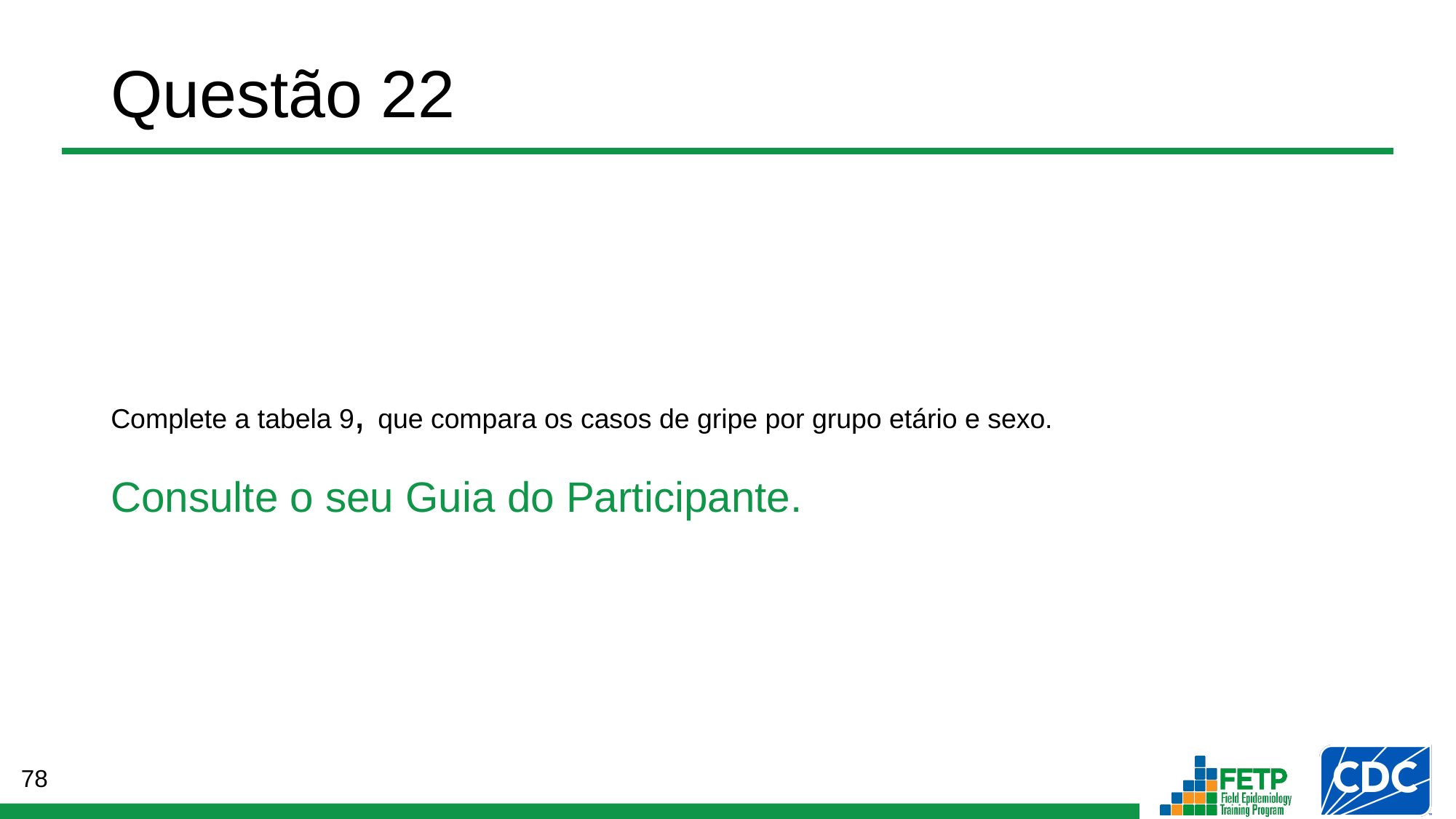

# Questão 22
Complete a tabela 9, que compara os casos de gripe por grupo etário e sexo.

Consulte o seu Guia do Participante.